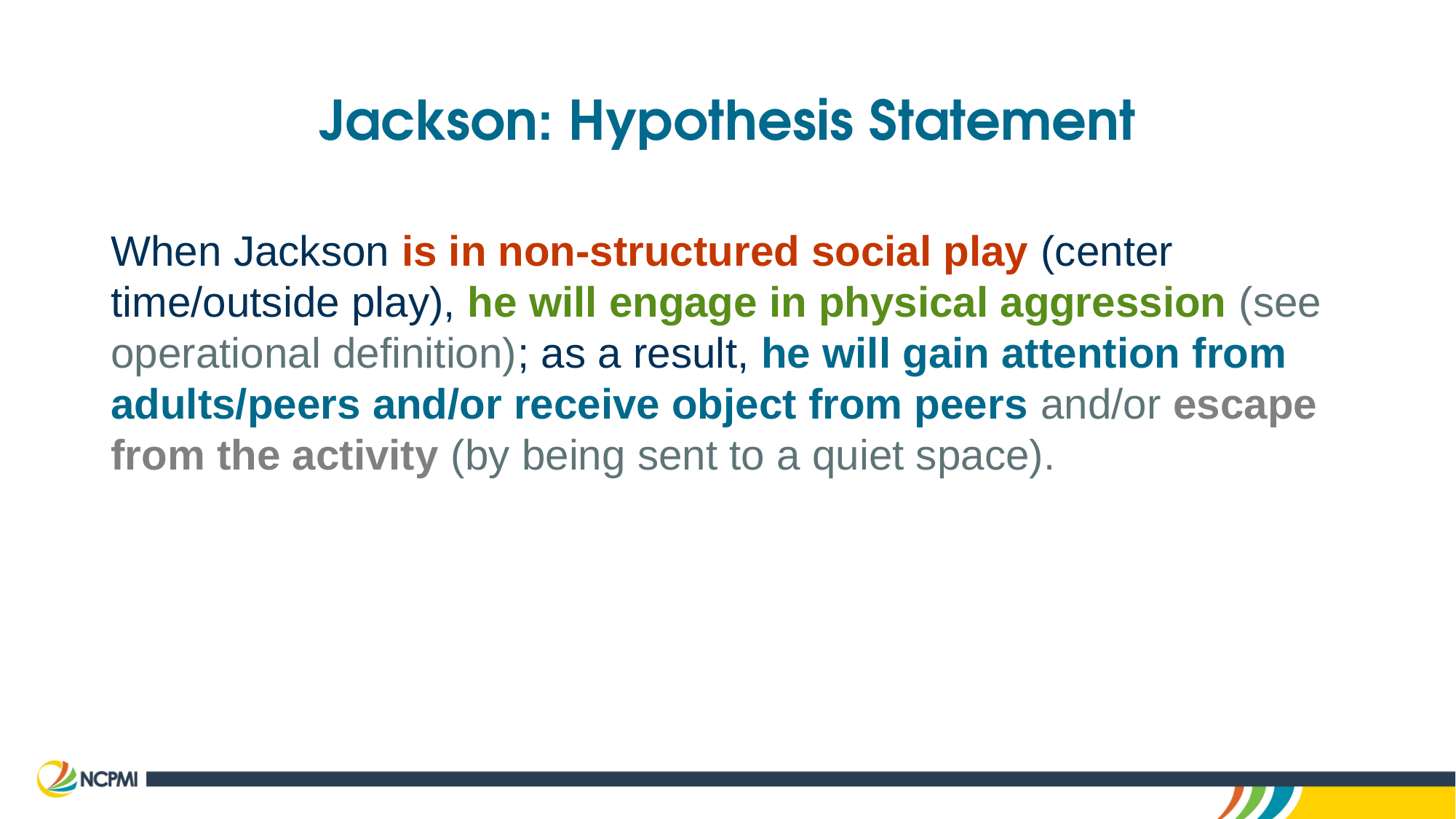

# Jackson: Hypothesis Statement
When Jackson is in non-structured social play (center time/outside play), he will engage in physical aggression (see operational definition); as a result, he will gain attention from adults/peers and/or receive object from peers and/or escape from the activity (by being sent to a quiet space).